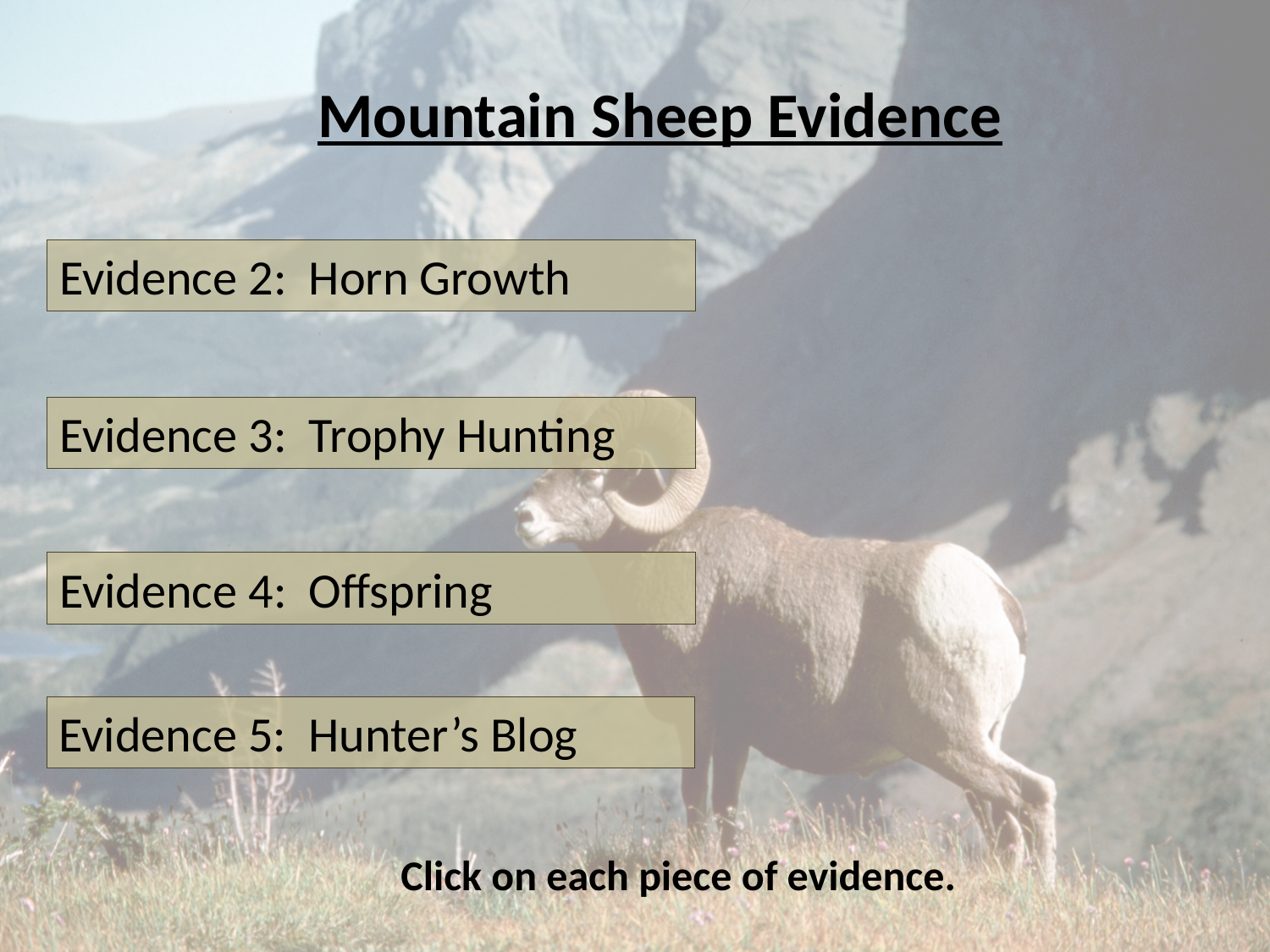

Mountain Sheep Evidence
Evidence 2:  Horn Growth
Evidence 3:  Trophy Hunting
Evidence 4:  Offspring
Evidence 5:  Hunter’s Blog
Click on each piece of evidence.